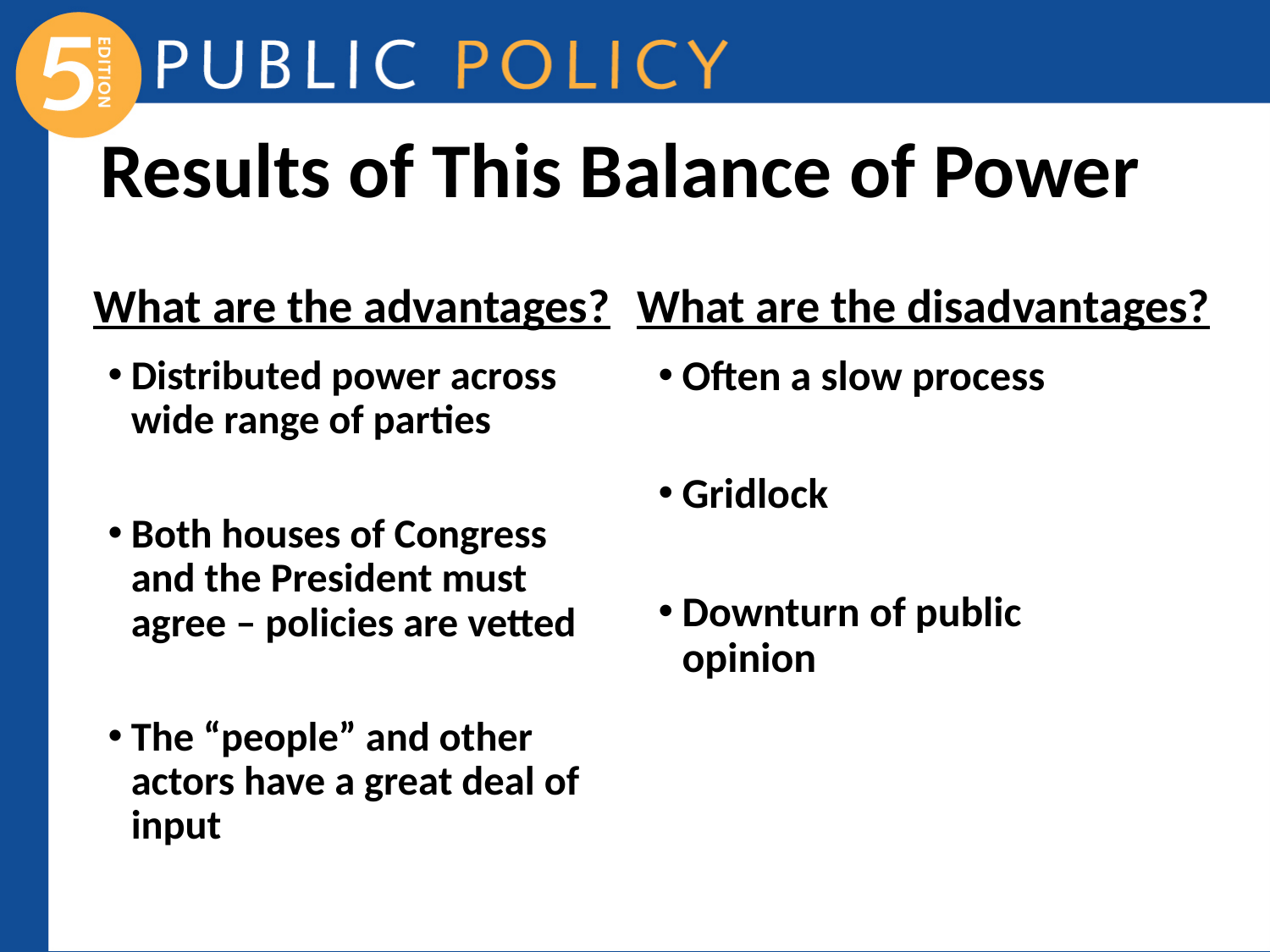

# Results of This Balance of Power
What are the advantages?
What are the disadvantages?
Distributed power across wide range of parties

Both houses of Congress and the President must agree – policies are vetted

The “people” and other actors have a great deal of input

Often a slow process

Gridlock

Downturn of public opinion